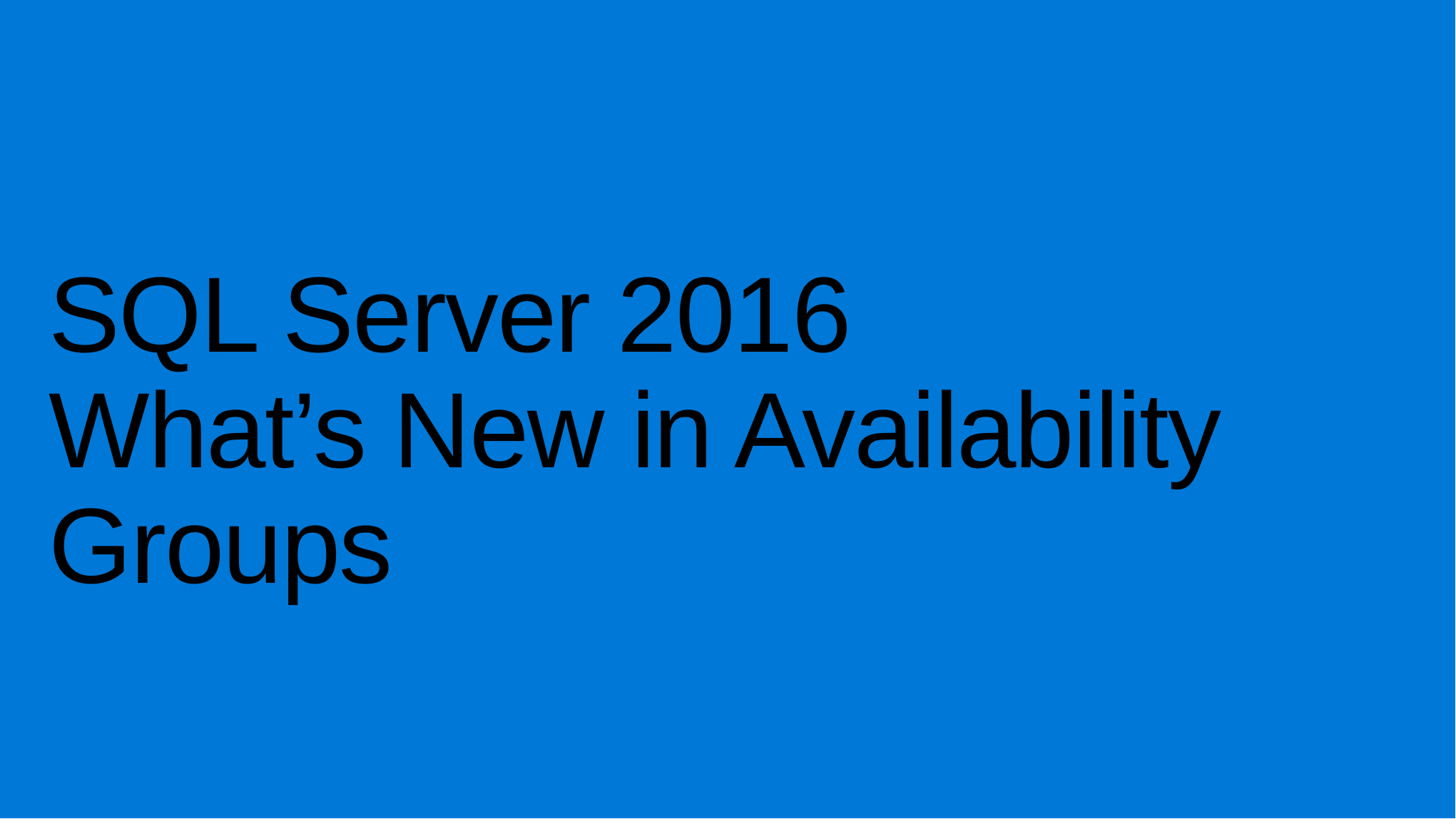

# SQL Server 2016 What’s New in Availability Groups